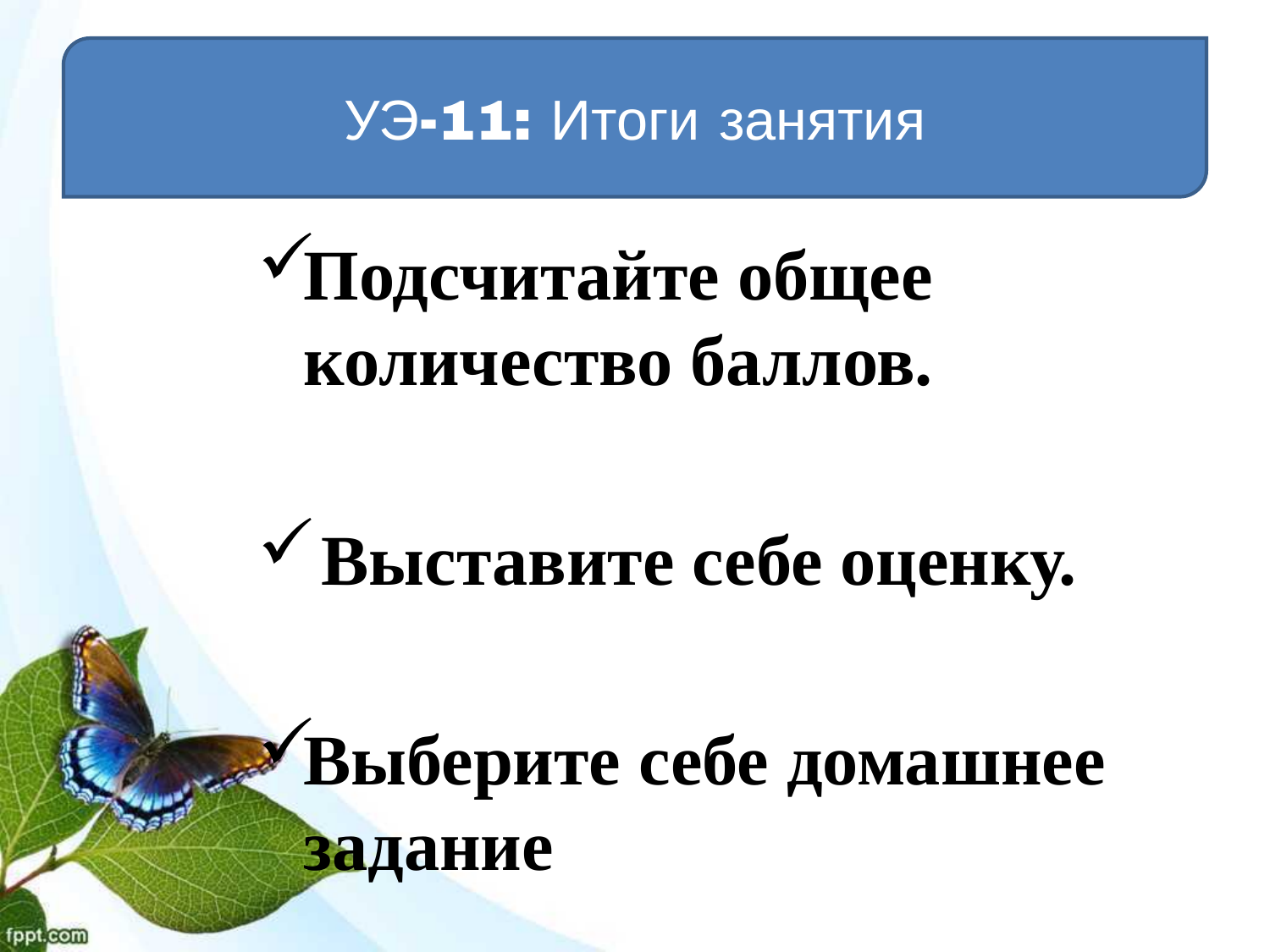

#
УЭ-11: Итоги занятия
Подсчитайте общее количество баллов.

 Выставите себе оценку.

Выберите себе домашнее задание